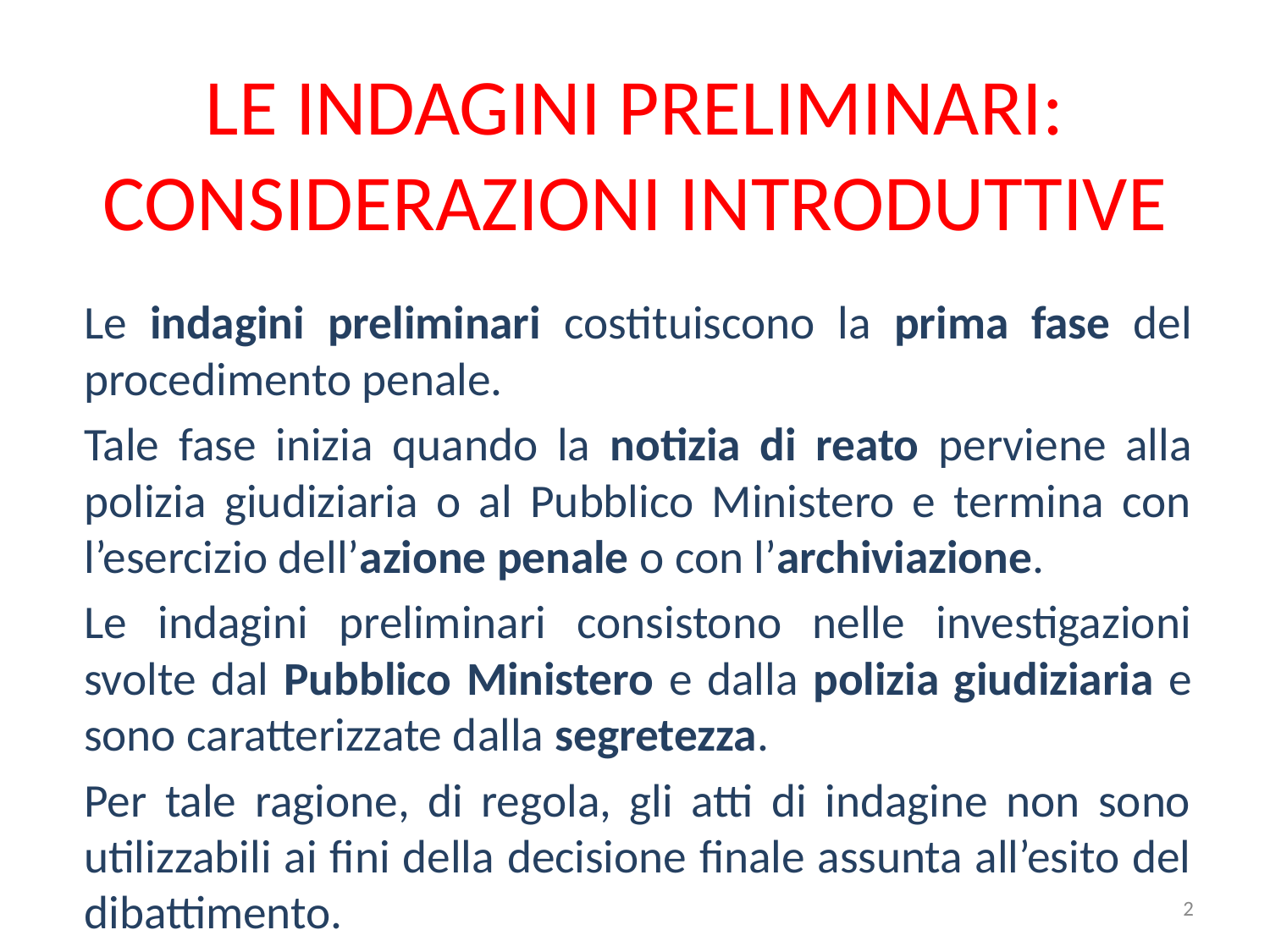

LE INDAGINI PRELIMINARI:
CONSIDERAZIONI INTRODUTTIVE
	Le indagini preliminari costituiscono la prima fase del procedimento penale.
	Tale fase inizia quando la notizia di reato perviene alla polizia giudiziaria o al Pubblico Ministero e termina con l’esercizio dell’azione penale o con l’archiviazione.
	Le indagini preliminari consistono nelle investigazioni svolte dal Pubblico Ministero e dalla polizia giudiziaria e sono caratterizzate dalla segretezza.
	Per tale ragione, di regola, gli atti di indagine non sono utilizzabili ai fini della decisione finale assunta all’esito del dibattimento.
2